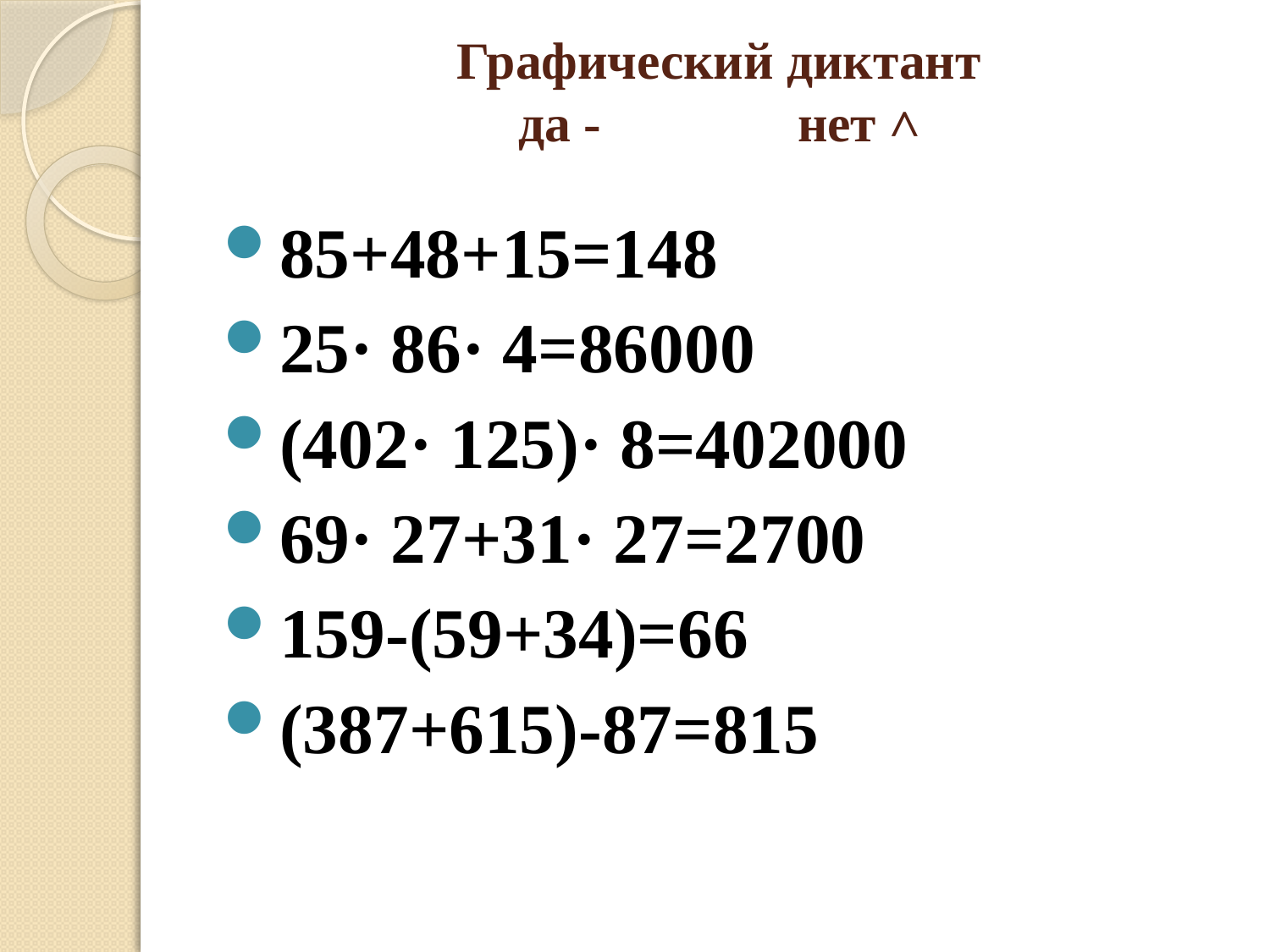

# Графический диктант да -               нет ˄
85+48+15=148
25· 86· 4=86000
(402· 125)· 8=402000
69· 27+31· 27=2700
159-(59+34)=66
(387+615)-87=815